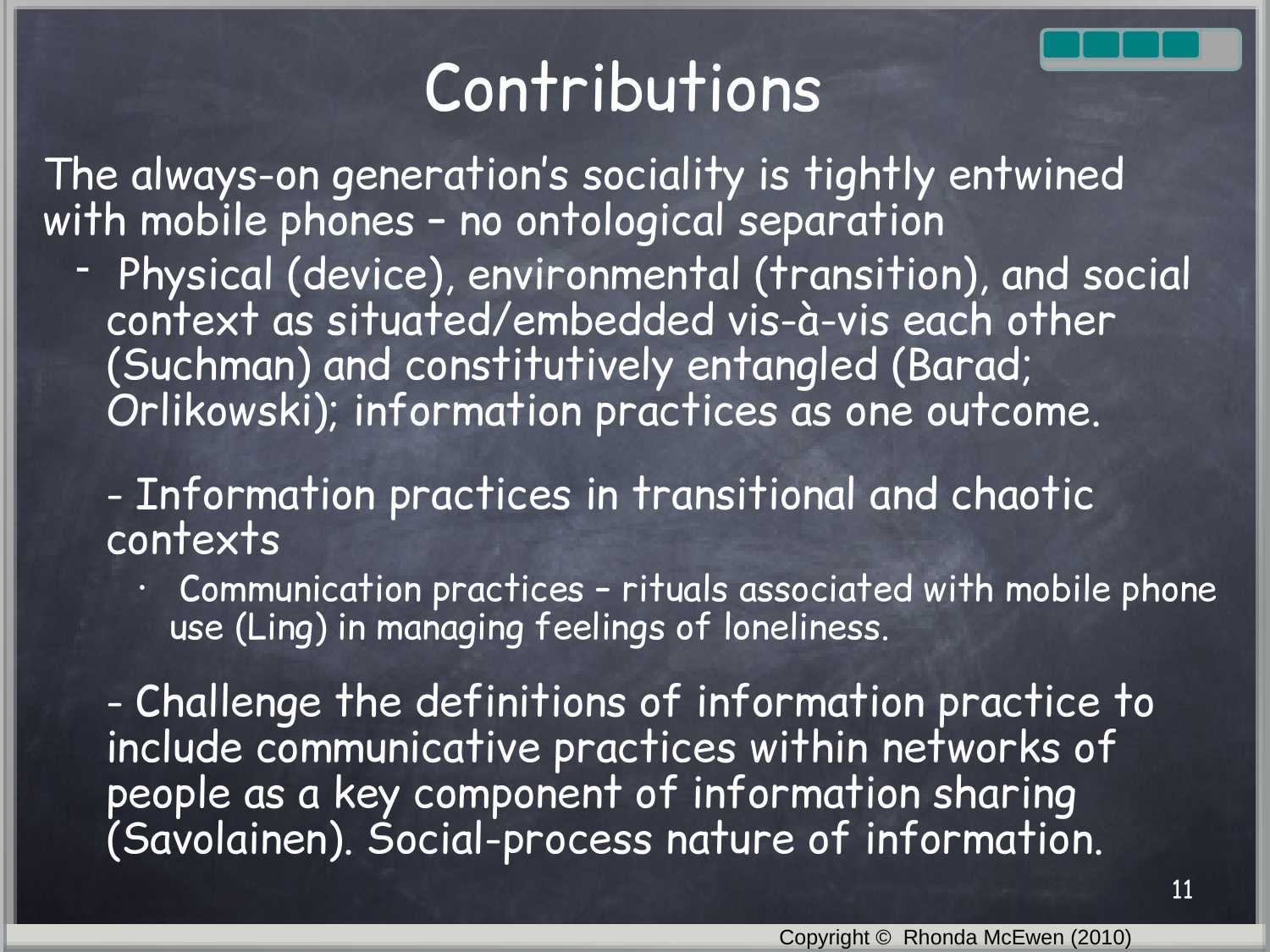

Contributions
The always-on generation’s sociality is tightly entwined  with mobile phones – no ontological separation
 Physical (device), environmental (transition), and social context as situated/embedded vis-à-vis each other (Suchman) and constitutively entangled (Barad; Orlikowski); information practices as one outcome.

- Information practices in transitional and chaotic contexts
 Communication practices – rituals associated with mobile phone use (Ling) in managing feelings of loneliness.

- Challenge the definitions of information practice to include communicative practices within networks of people as a key component of information sharing (Savolainen). Social-process nature of information.
11
Copyright ©  Rhonda McEwen (2010)